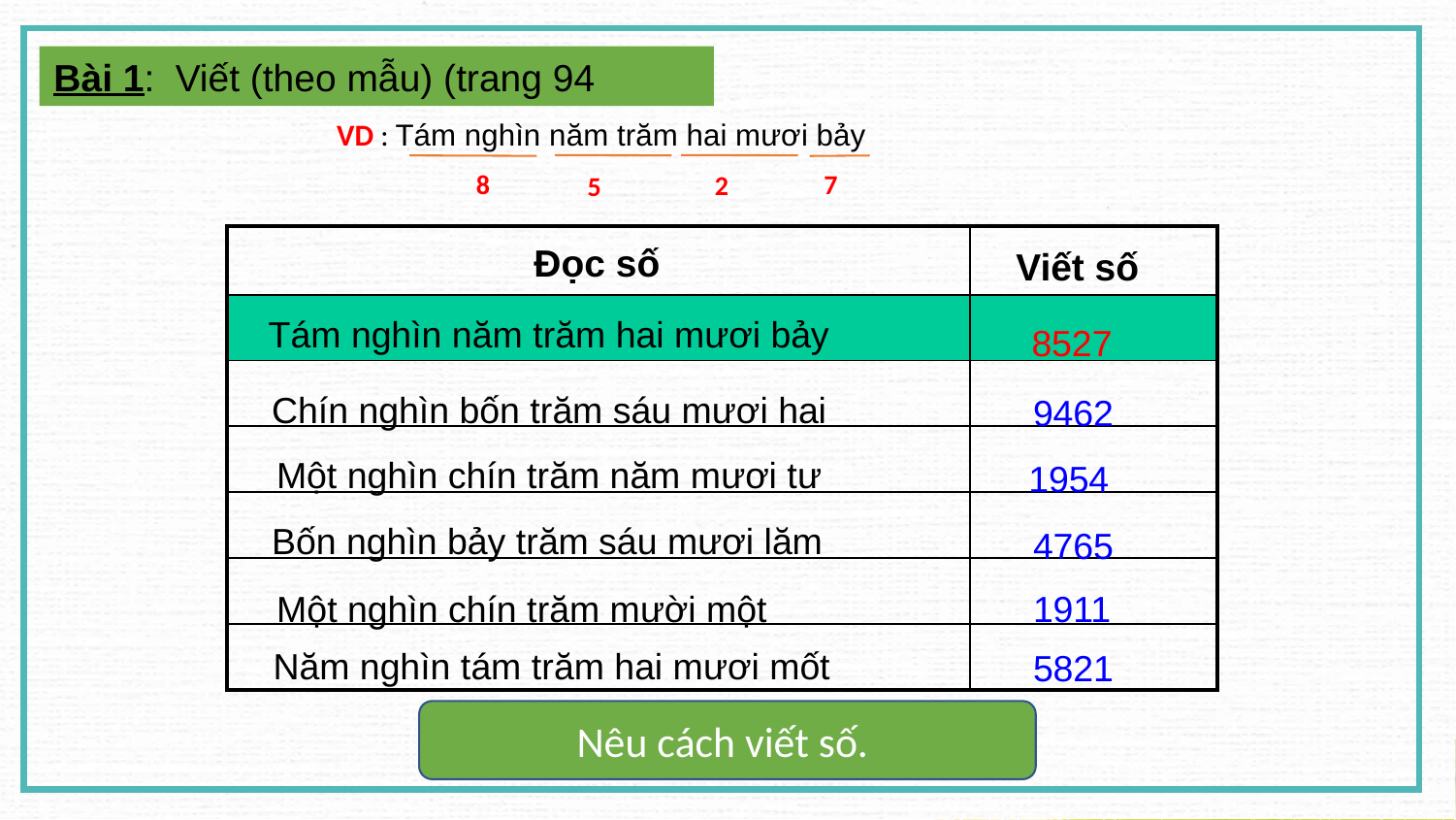

Bài 1:  Viết (theo mẫu) (trang 94
VD : Tám nghìn năm trăm hai mươi bảy
7
8
2
5
|  |  |
| --- | --- |
|  |  |
|  |  |
|  |  |
|  |  |
|  |  |
|  |  |
Đọc số
Viết số
Tám nghìn năm trăm hai mươi bảy
8527
Chín nghìn bốn trăm sáu mươi hai
9462
Một nghìn chín trăm năm mươi tư
1954
Bốn nghìn bảy trăm sáu mươi lăm
4765
Một nghìn chín trăm mười một
1911
Năm nghìn tám trăm hai mươi mốt
5821
Nêu cách viết số.